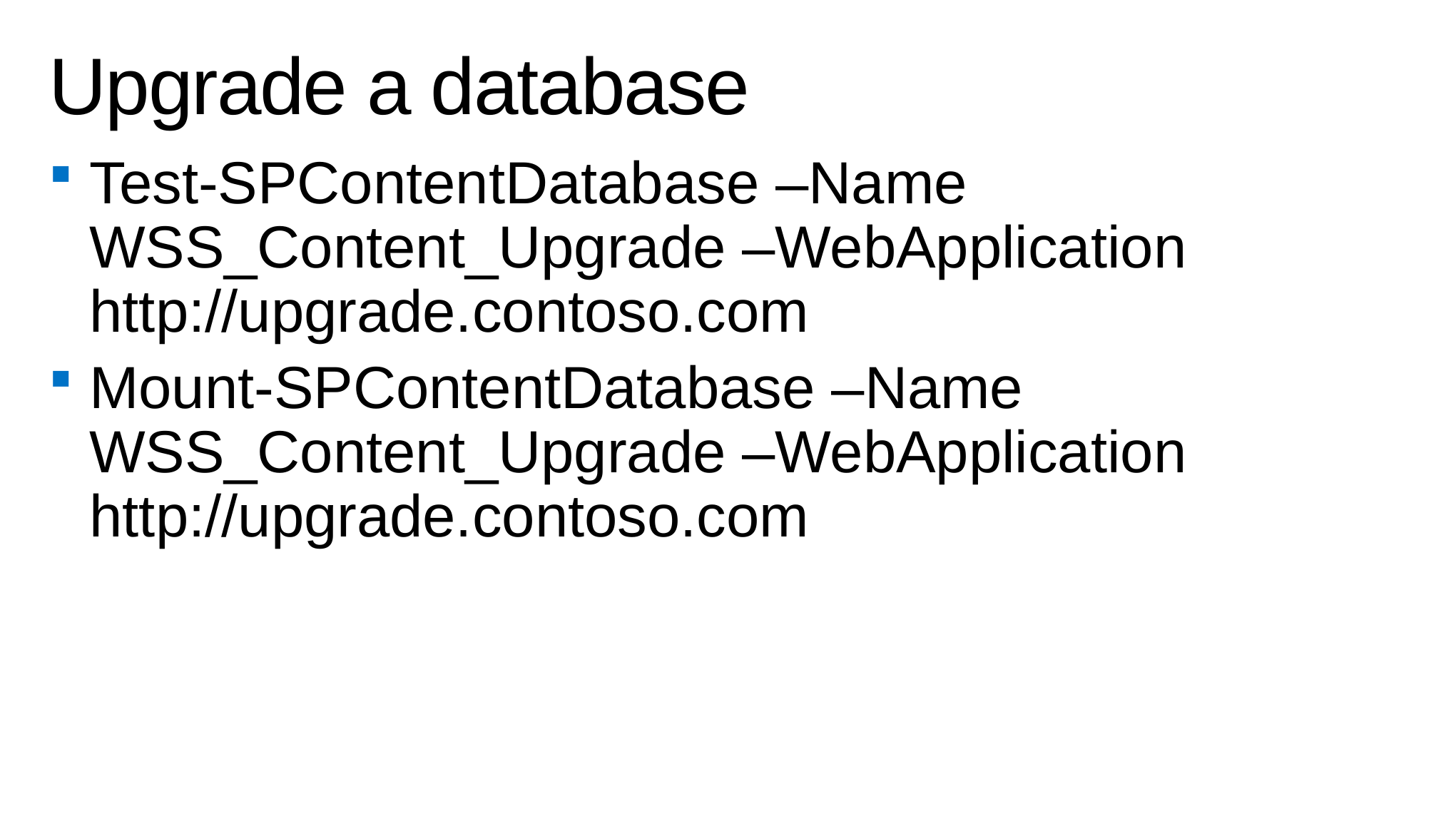

# Upgrade a database
Test-SPContentDatabase –Name WSS_Content_Upgrade –WebApplication http://upgrade.contoso.com
Mount-SPContentDatabase –Name WSS_Content_Upgrade –WebApplication http://upgrade.contoso.com